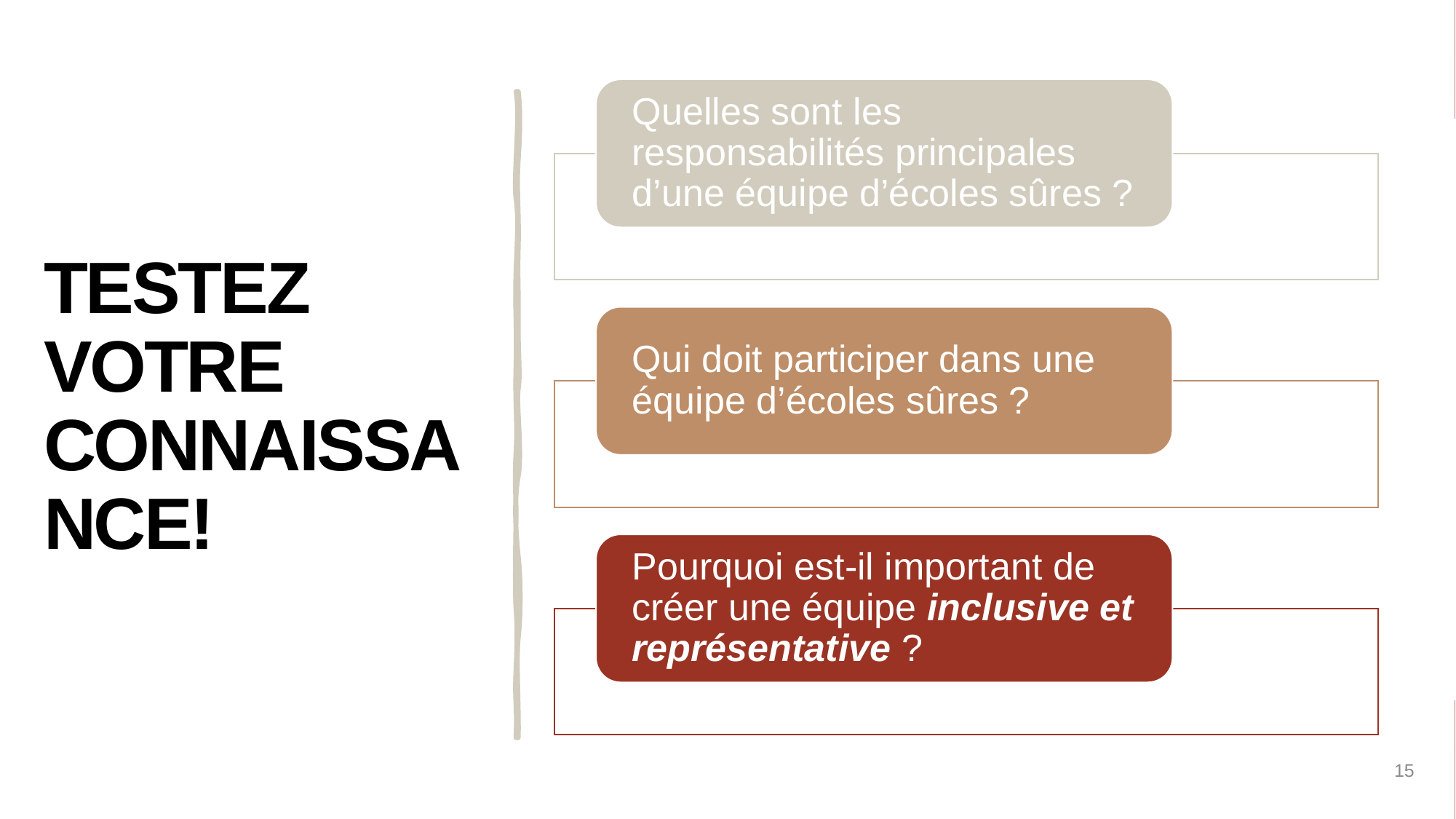

Quelles sont les responsabilités principales d’une équipe d’écoles sûres ?
Qui doit participer dans une équipe d’écoles sûres ?
Pourquoi est-il important de créer une équipe inclusive et représentative ?
# Testez votre connaissance!

15